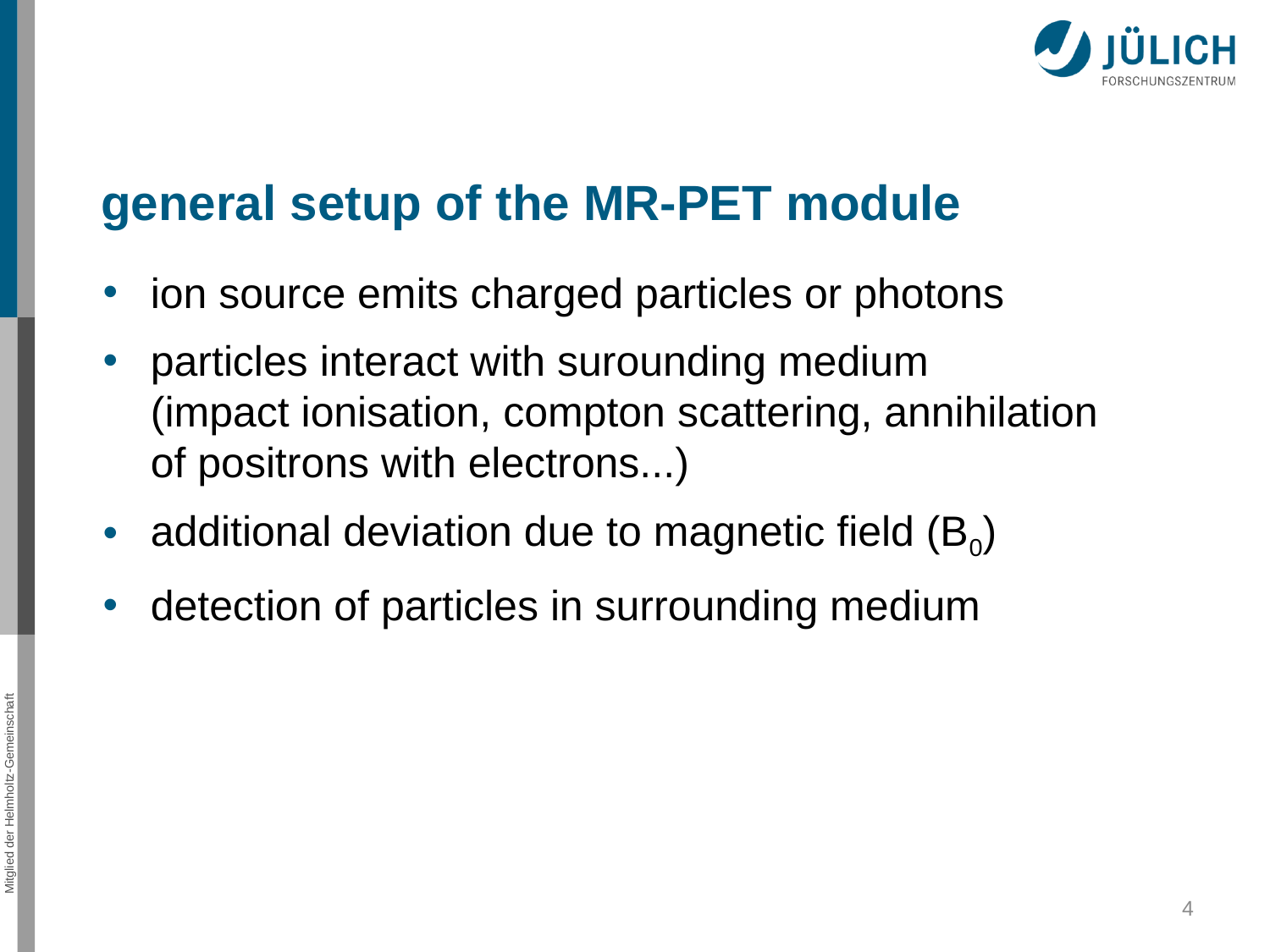

general setup of the MR-PET module
ion source emits charged particles or photons
particles interact with surounding medium
(impact ionisation, compton scattering, annihilation of positrons with electrons...)
additional deviation due to magnetic field (B0)
detection of particles in surrounding medium

4